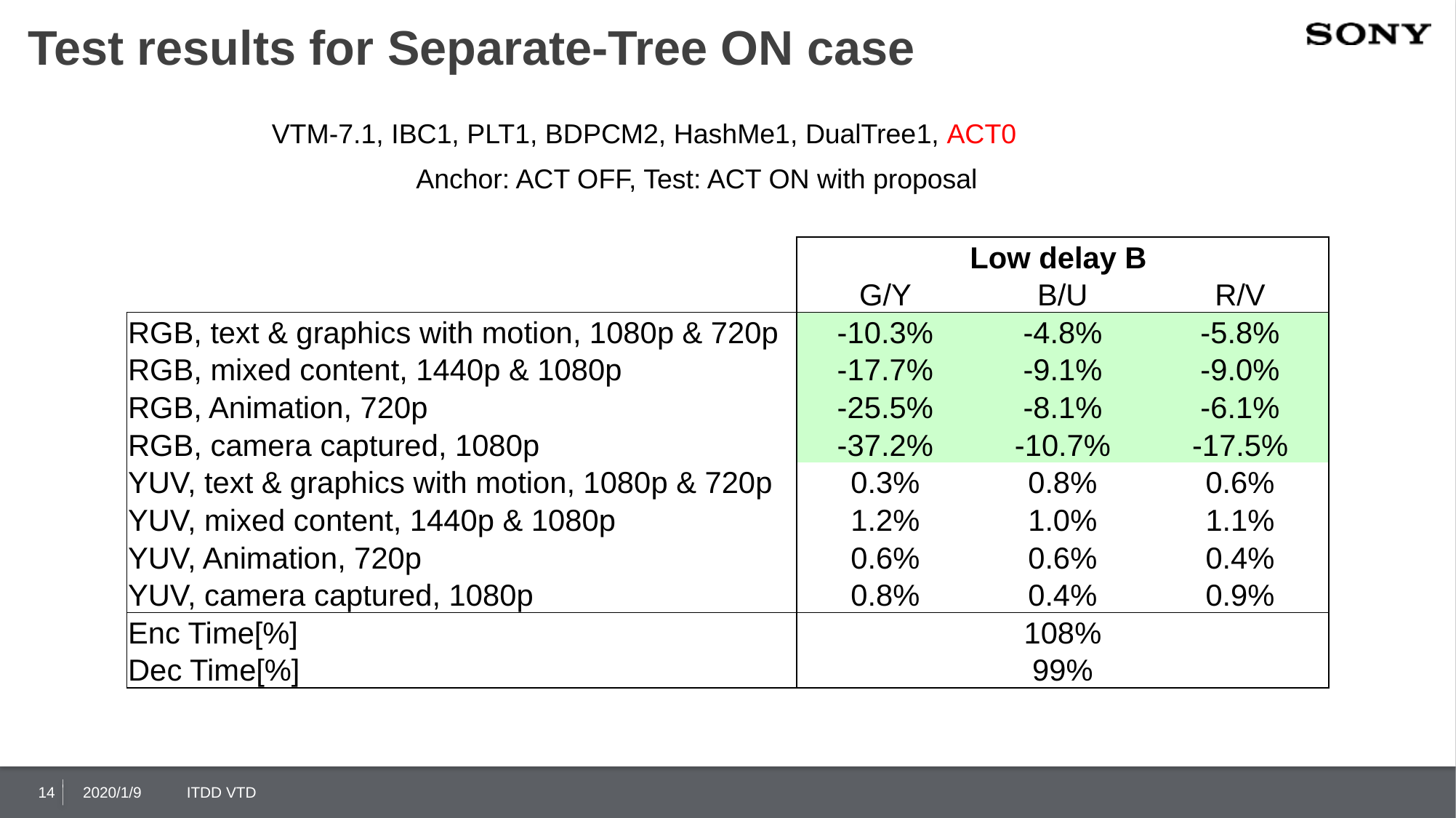

# Test results for Separate-Tree ON case
VTM-7.1, IBC1, PLT1, BDPCM2, HashMe1, DualTree1, ACT0
Anchor: ACT OFF, Test: ACT ON with proposal
|  | Low delay B |  |  |
| --- | --- | --- | --- |
|  | G/Y | B/U | R/V |
| RGB, text & graphics with motion, 1080p & 720p | -10.3% | -4.8% | -5.8% |
| RGB, mixed content, 1440p & 1080p | -17.7% | -9.1% | -9.0% |
| RGB, Animation, 720p | -25.5% | -8.1% | -6.1% |
| RGB, camera captured, 1080p | -37.2% | -10.7% | -17.5% |
| YUV, text & graphics with motion, 1080p & 720p | 0.3% | 0.8% | 0.6% |
| YUV, mixed content, 1440p & 1080p | 1.2% | 1.0% | 1.1% |
| YUV, Animation, 720p | 0.6% | 0.6% | 0.4% |
| YUV, camera captured, 1080p | 0.8% | 0.4% | 0.9% |
| Enc Time[%] | 108% |  |  |
| Dec Time[%] | 99% |  |  |
14
2020/1/9
ITDD VTD